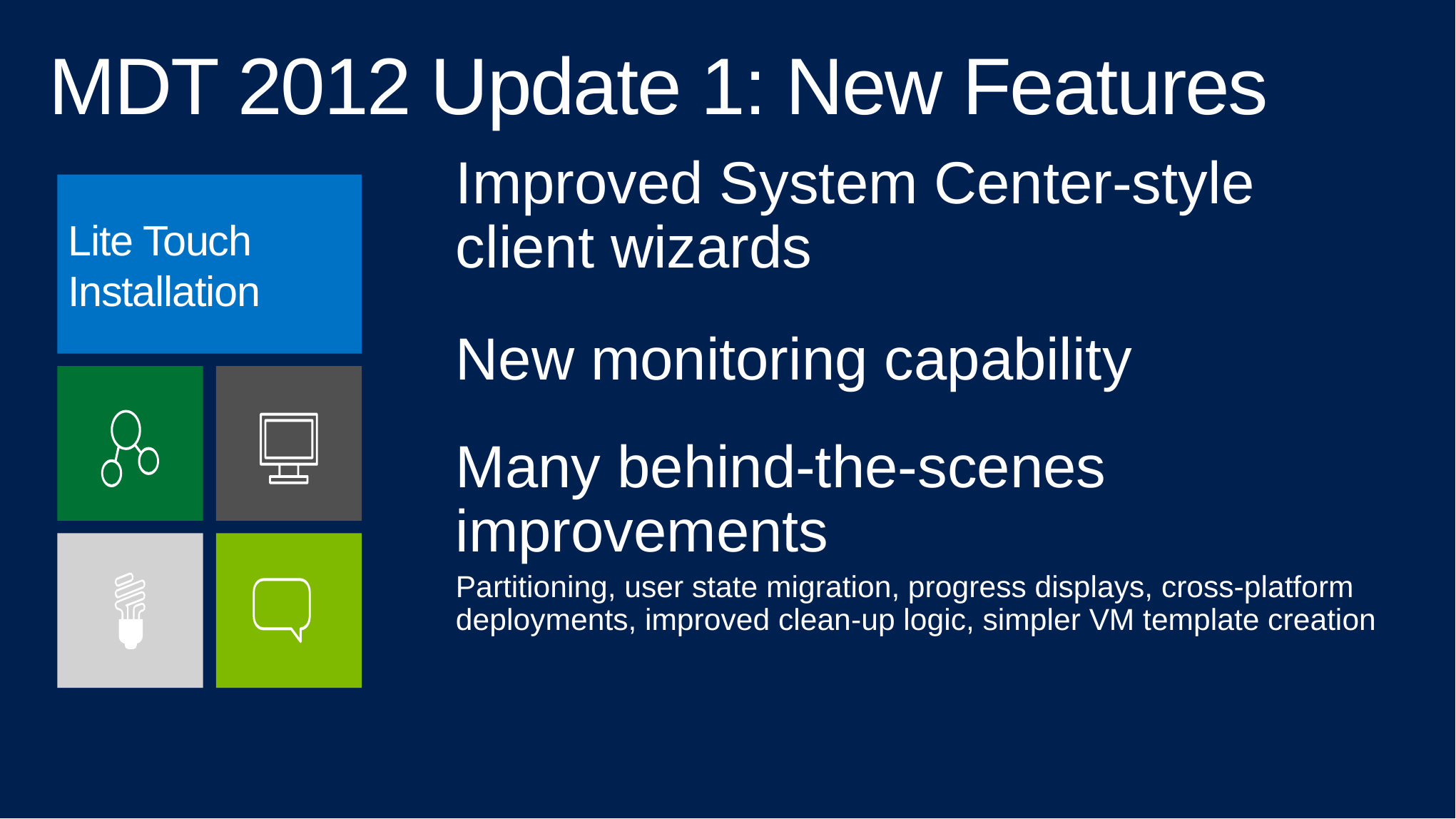

# MDT 2012 Update 1: New Features
Improved System Center-style client wizards
New monitoring capability
Many behind-the-scenes improvements
Partitioning, user state migration, progress displays, cross-platform deployments, improved clean-up logic, simpler VM template creation
Lite Touch Installation